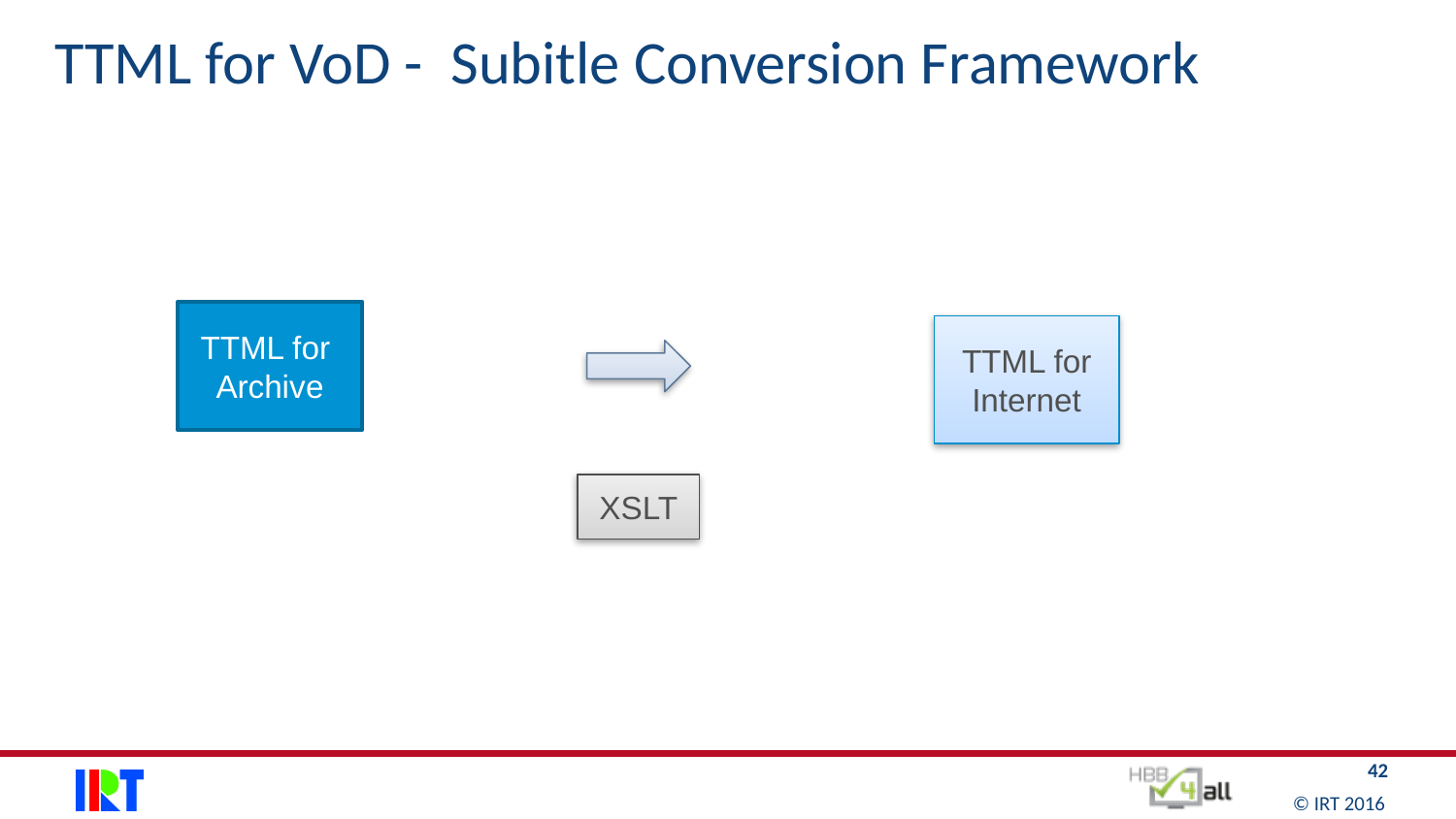

# TTML for VoD -  Subitle Conversion Framework
TTML for  Archive
TTML for Internet

XSLT